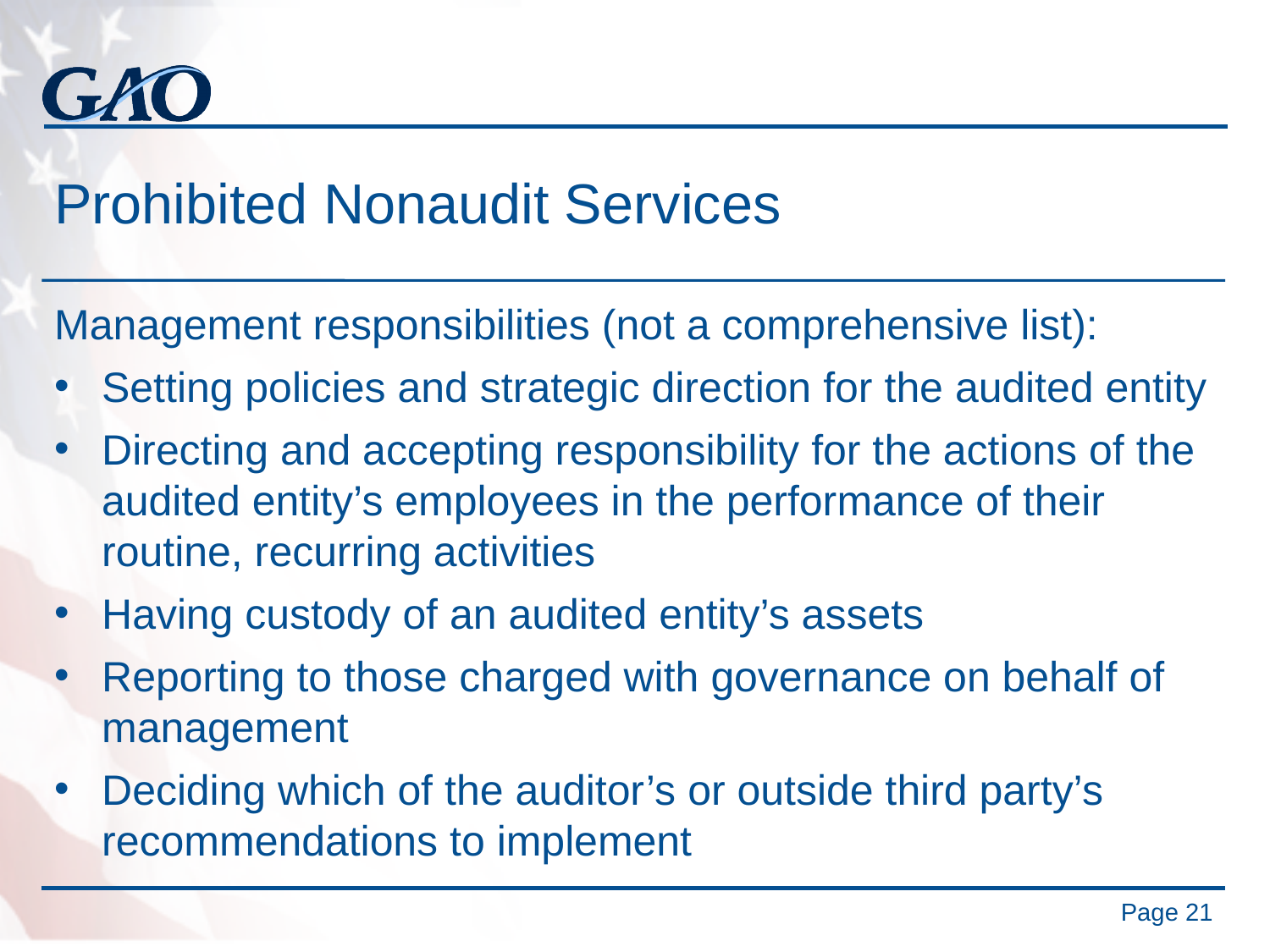

# Prohibited Nonaudit Services
Management responsibilities (not a comprehensive list):
Setting policies and strategic direction for the audited entity
Directing and accepting responsibility for the actions of the audited entity’s employees in the performance of their routine, recurring activities
Having custody of an audited entity’s assets
Reporting to those charged with governance on behalf of management
Deciding which of the auditor’s or outside third party’s recommendations to implement
21